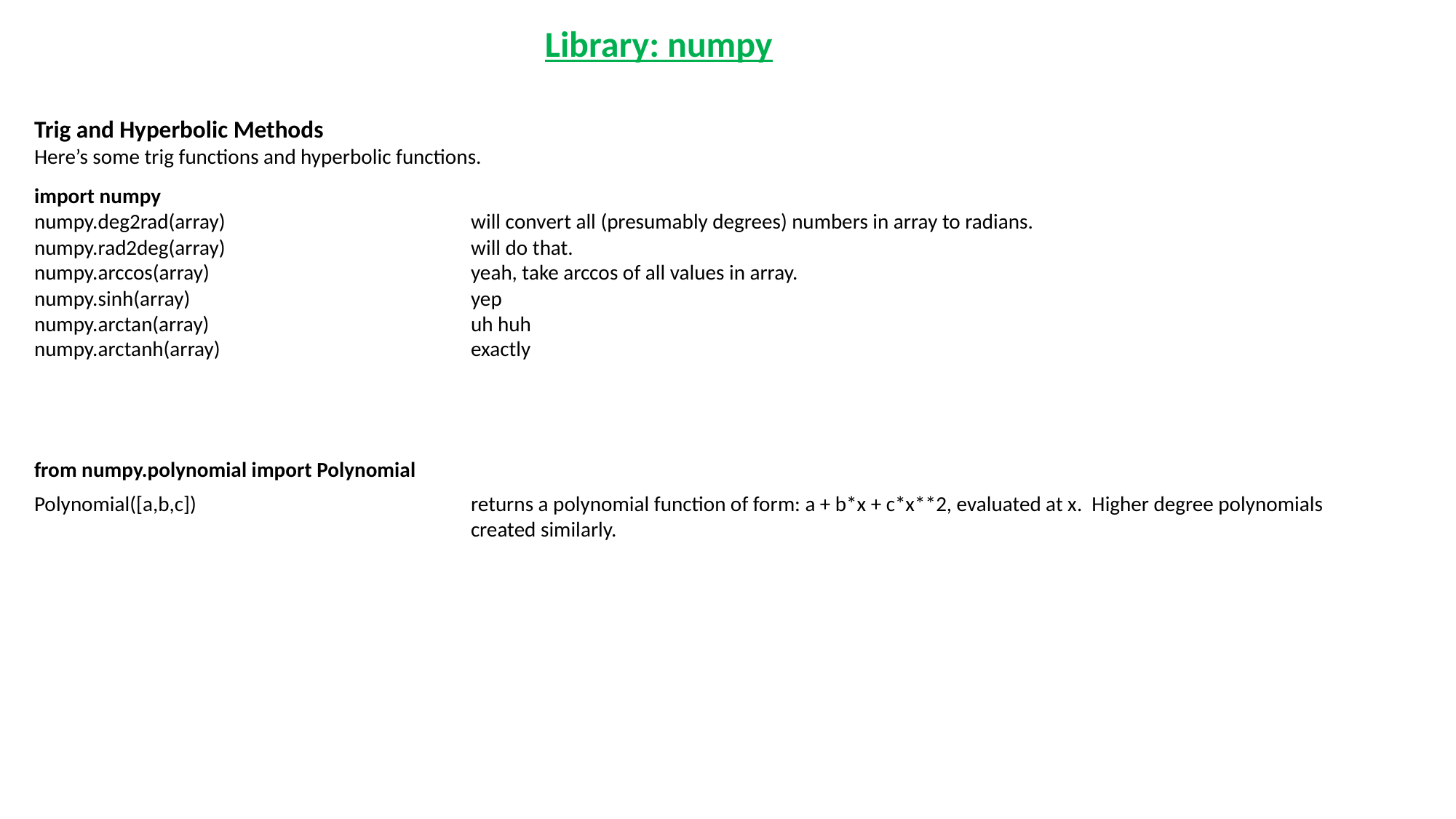

Library: numpy
Trig and Hyperbolic Methods
Here’s some trig functions and hyperbolic functions.
import numpy
numpy.deg2rad(array)			will convert all (presumably degrees) numbers in array to radians.
numpy.rad2deg(array)			will do that.
numpy.arccos(array)			yeah, take arccos of all values in array.
numpy.sinh(array)			yep
numpy.arctan(array)			uh huh
numpy.arctanh(array)			exactly
from numpy.polynomial import Polynomial
Polynomial([a,b,c])			returns a polynomial function of form: a + b*x + c*x**2, evaluated at x.  Higher degree polynomials
				created similarly.